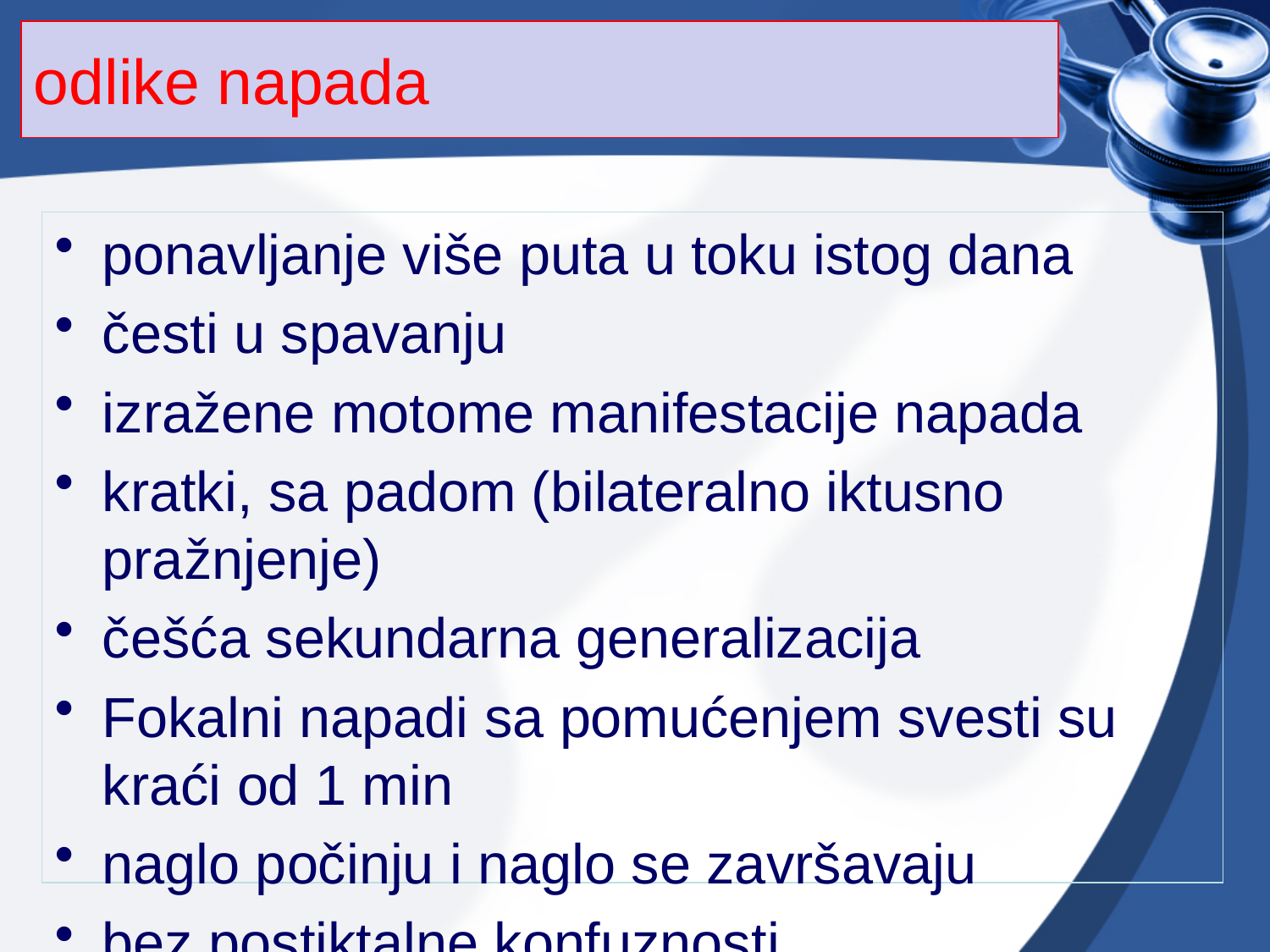

# odlike napada
ponavljanje više puta u toku istog dana
česti u spavanju
izražene motome manifestacije napada
kratki, sa padom (bilateralno iktusno pražnjenje)
češća sekundarna generalizacija
Fokalni napadi sa pomućenjem svesti su kraći od 1 min
naglo počinju i naglo se završavaju
bez postiktalne konfuznosti
složeni tip motornih automatizama
vokalizacije
25